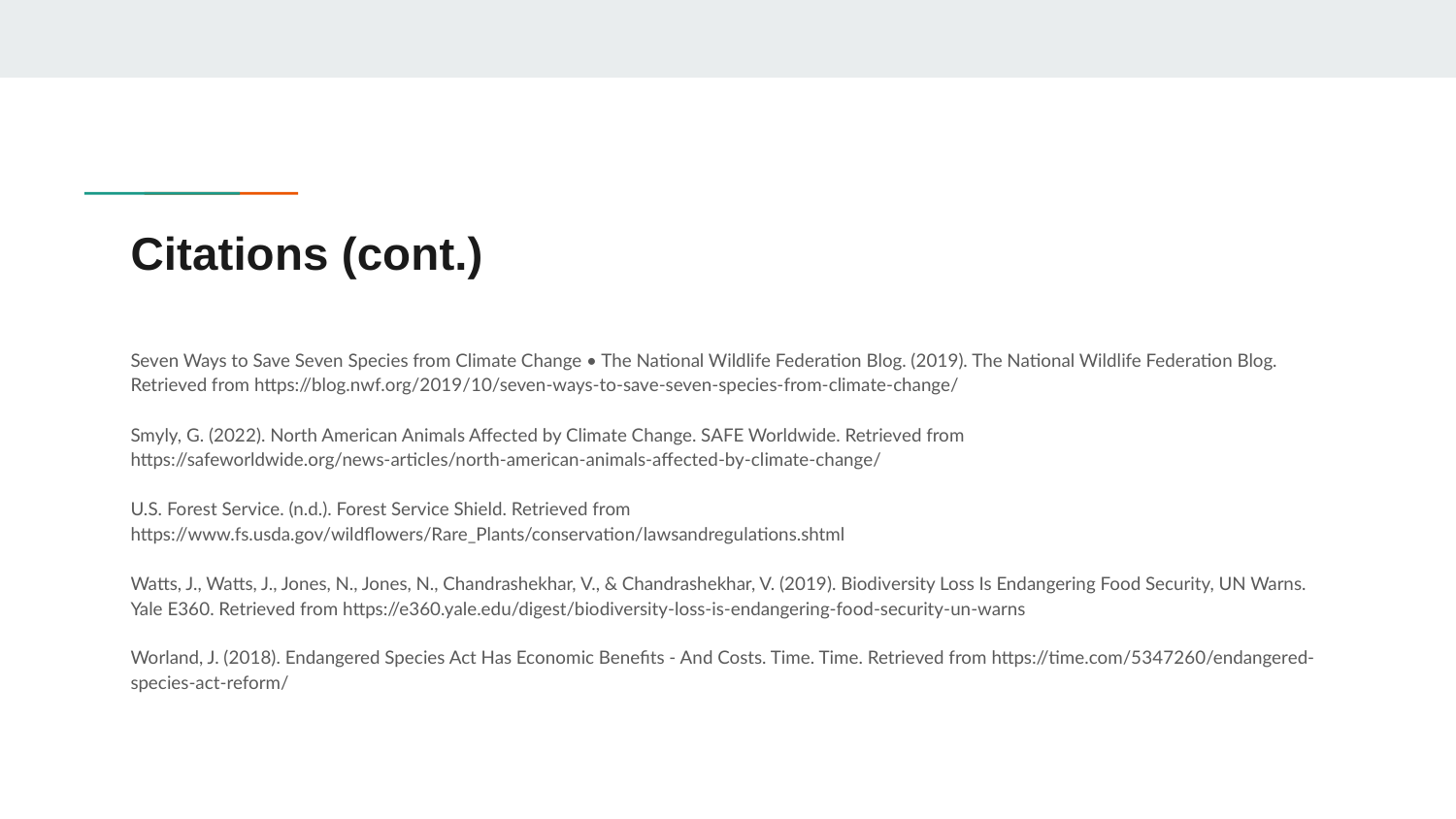

# Citations (cont.)
Seven Ways to Save Seven Species from Climate Change • The National Wildlife Federation Blog. (2019). The National Wildlife Federation Blog. Retrieved from https://blog.nwf.org/2019/10/seven-ways-to-save-seven-species-from-climate-change/
Smyly, G. (2022). North American Animals Affected by Climate Change. SAFE Worldwide. Retrieved from https://safeworldwide.org/news-articles/north-american-animals-affected-by-climate-change/
U.S. Forest Service. (n.d.). Forest Service Shield. Retrieved from https://www.fs.usda.gov/wildflowers/Rare_Plants/conservation/lawsandregulations.shtml
Watts, J., Watts, J., Jones, N., Jones, N., Chandrashekhar, V., & Chandrashekhar, V. (2019). Biodiversity Loss Is Endangering Food Security, UN Warns. Yale E360. Retrieved from https://e360.yale.edu/digest/biodiversity-loss-is-endangering-food-security-un-warns
Worland, J. (2018). Endangered Species Act Has Economic Benefits - And Costs. Time. Time. Retrieved from https://time.com/5347260/endangered-species-act-reform/